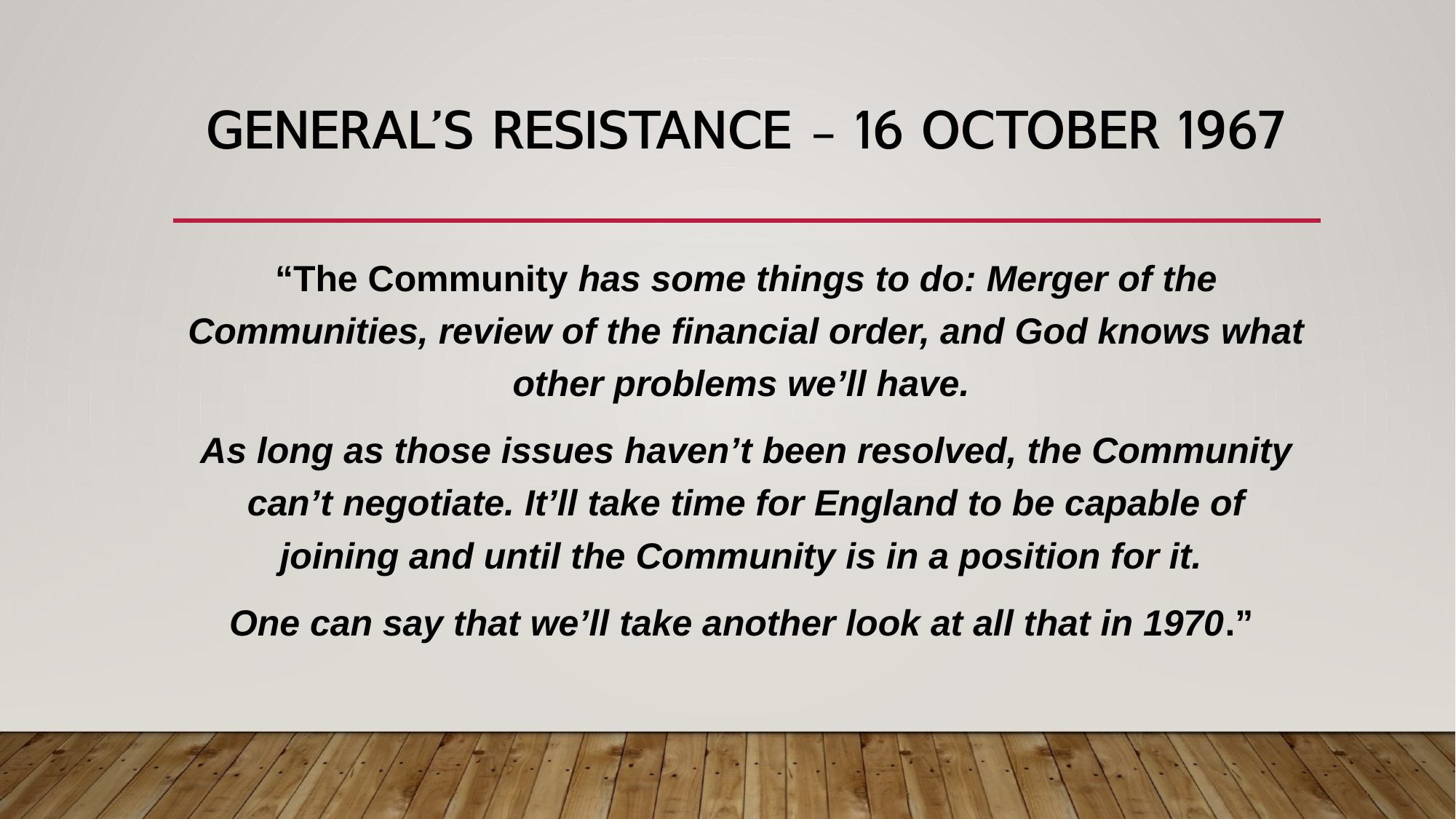

# GENERAL’S RESISTANCE – 16 october 1967
“The Community has some things to do: Merger of the Communities, review of the financial order, and God knows what other problems we’ll have.
As long as those issues haven’t been resolved, the Community can’t negotiate. It’ll take time for England to be capable of joining and until the Community is in a position for it.
One can say that we’ll take another look at all that in 1970.”